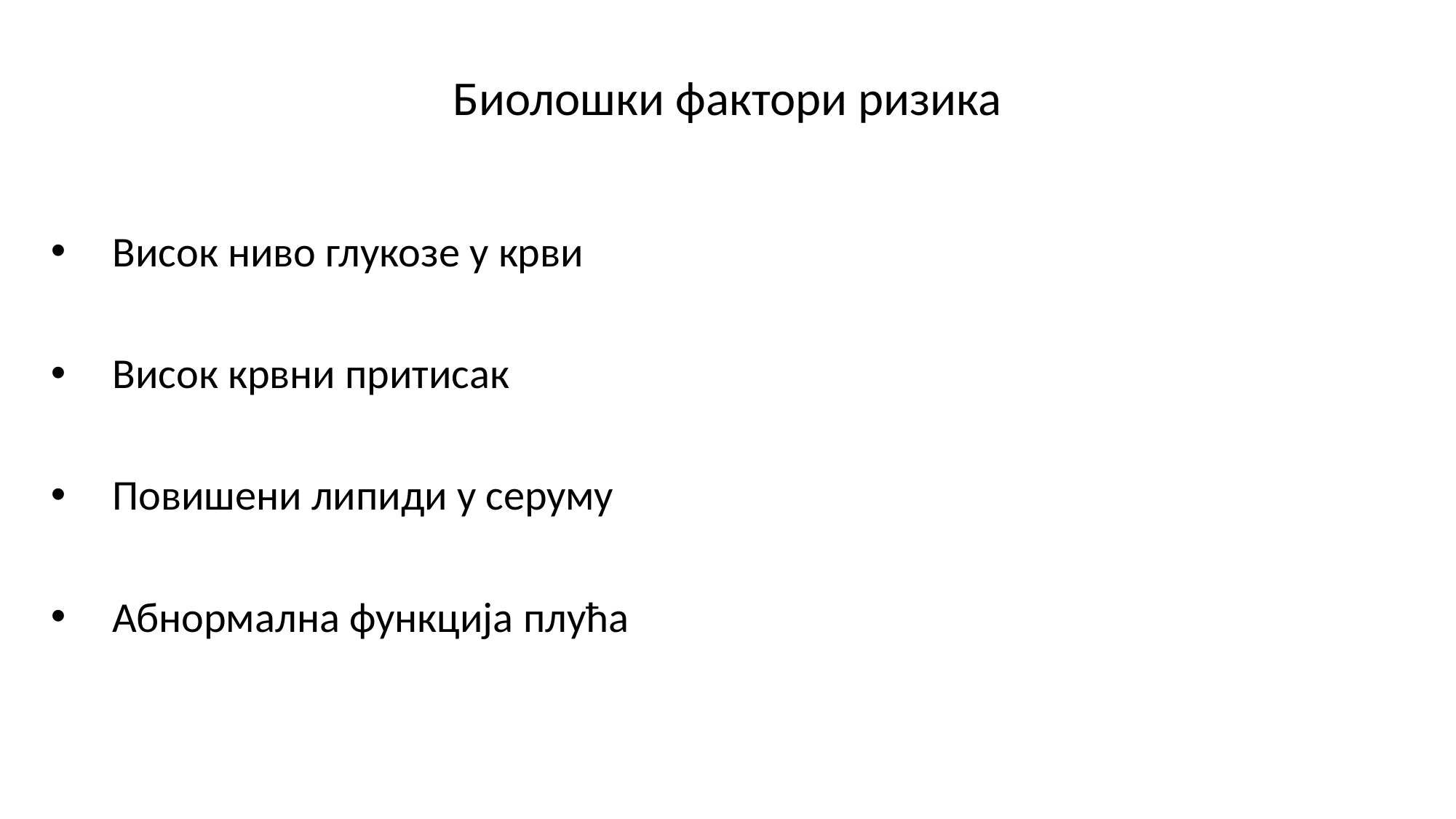

# Биолошки фактори ризика

Висок ниво глукозе у крви

Висок крвни притисак

Повишени липиди у серуму

Абнормална функција плућа